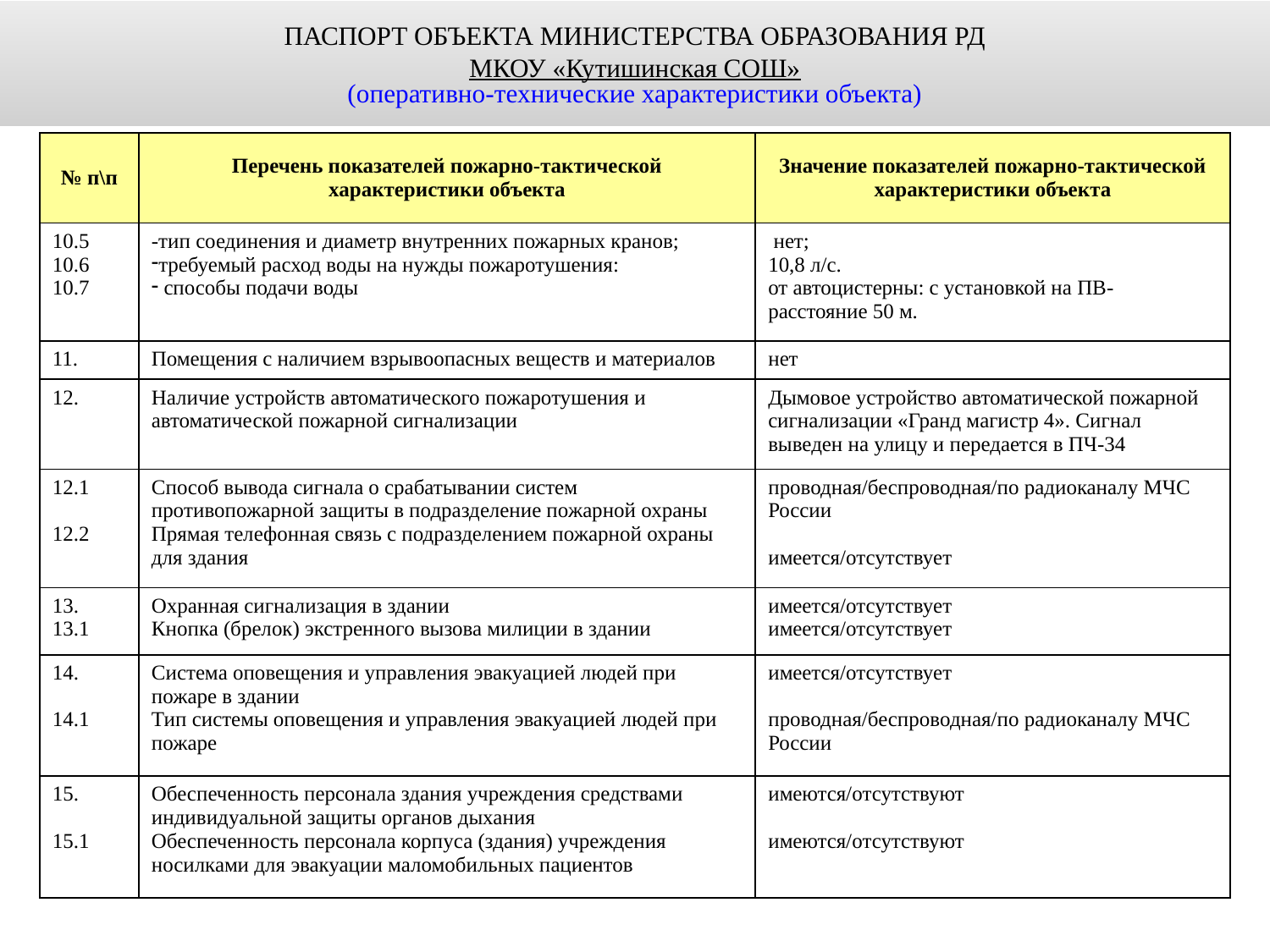

ПАСПОРТ ОБЪЕКТА МИНИСТЕРСТВА ОБРАЗОВАНИЯ РД
МКОУ «Кутишинская СОШ»
(оперативно-технические характеристики объекта)
| № п\п | Перечень показателей пожарно-тактической характеристики объекта | Значение показателей пожарно-тактической характеристики объекта |
| --- | --- | --- |
| 10.5 10.6 10.7 | -тип соединения и диаметр внутренних пожарных кранов; требуемый расход воды на нужды пожаротушения: способы подачи воды | нет; 10,8 л/с. от автоцистерны: с установкой на ПВ- расстояние 50 м. |
| 11. | Помещения с наличием взрывоопасных веществ и материалов | нет |
| 12. | Наличие устройств автоматического пожаротушения и автоматической пожарной сигнализации | Дымовое устройство автоматической пожарной сигнализации «Гранд магистр 4». Сигнал выведен на улицу и передается в ПЧ-34 |
| 12.1 12.2 | Способ вывода сигнала о срабатывании систем противопожарной защиты в подразделение пожарной охраны Прямая телефонная связь с подразделением пожарной охраны для здания | проводная/беспроводная/по радиоканалу МЧС России имеется/отсутствует |
| 13. 13.1 | Охранная сигнализация в здании Кнопка (брелок) экстренного вызова милиции в здании | имеется/отсутствует имеется/отсутствует |
| 14. 14.1 | Система оповещения и управления эвакуацией людей при пожаре в здании Тип системы оповещения и управления эвакуацией людей при пожаре | имеется/отсутствует проводная/беспроводная/по радиоканалу МЧС России |
| 15. 15.1 | Обеспеченность персонала здания учреждения средствами индивидуальной защиты органов дыхания Обеспеченность персонала корпуса (здания) учреждения носилками для эвакуации маломобильных пациентов | имеются/отсутствуют имеются/отсутствуют |